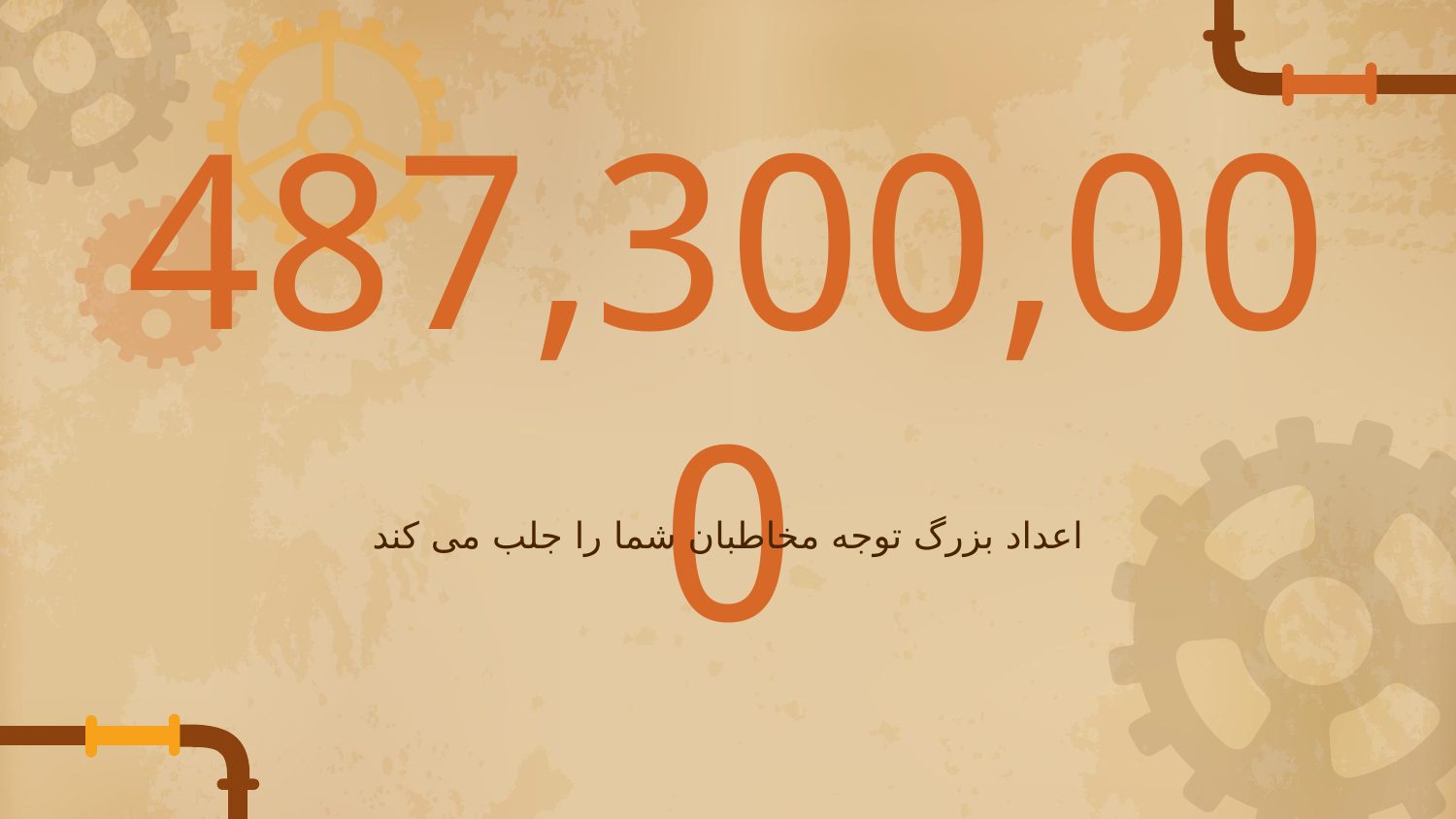

# 487,300,000
اعداد بزرگ توجه مخاطبان شما را جلب می کند